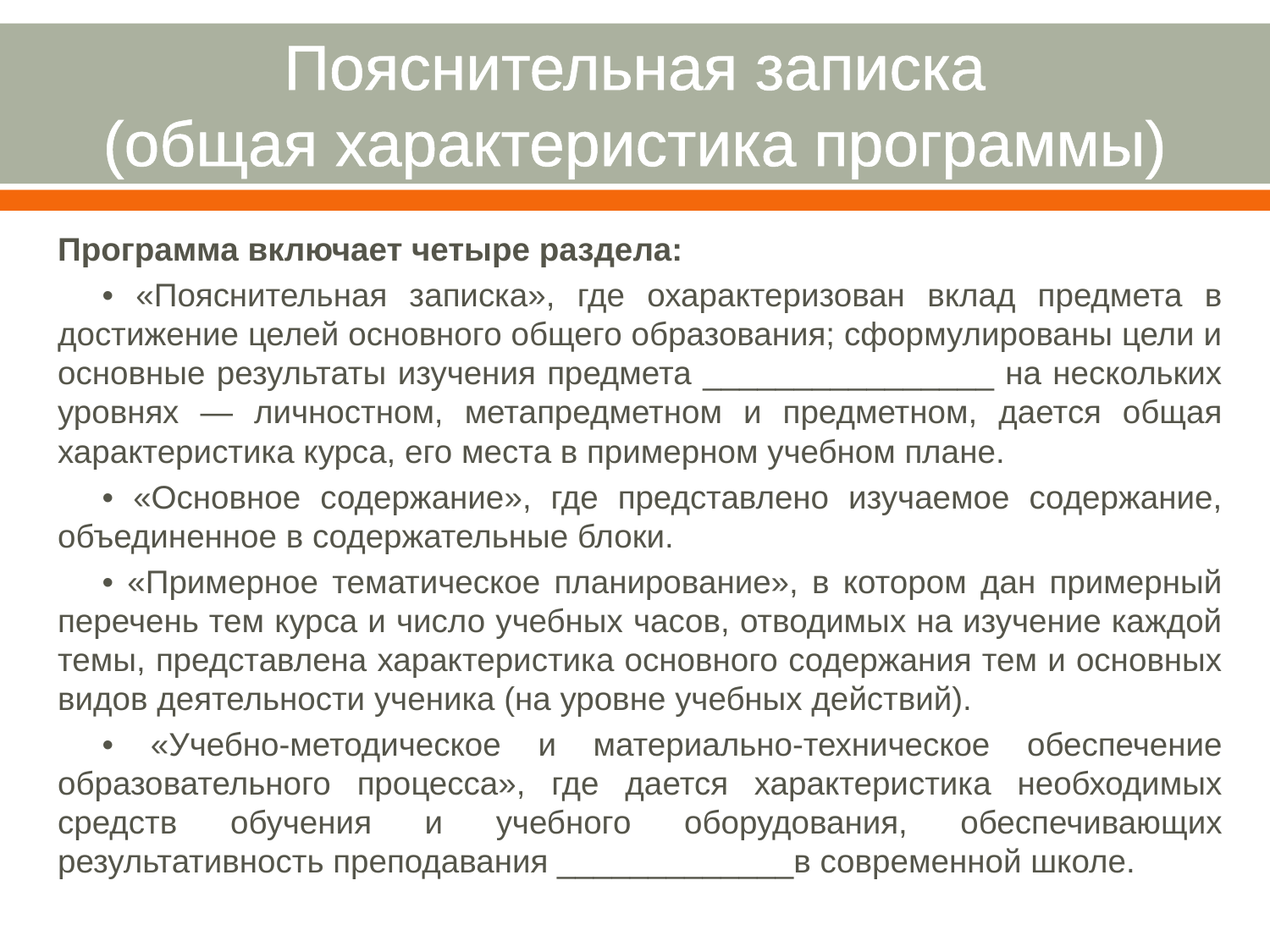

# Пояснительная записка (общая характеристика программы)
Программа включает четыре раздела:
• «Пояснительная записка», где охарактеризован вклад предмета в достижение целей основного общего образования; сформулированы цели и основные результаты изучения предмета ________________ на нескольких уровнях — личностном, метапредметном и предметном, дается общая характеристика курса, его места в примерном учебном плане.
• «Основное содержание», где представлено изучаемое содержание, объединенное в содержательные блоки.
• «Примерное тематическое планирование», в котором дан примерный перечень тем курса и число учебных часов, отводимых на изучение каждой темы, представлена характеристика основного содержания тем и основных видов деятельности ученика (на уровне учебных действий).
• «Учебно-методическое и материально-техническое обеспечение образовательного процесса», где дается характеристика необходимых средств обучения и учебного оборудования, обеспечивающих результативность преподавания _____________в современной школе.